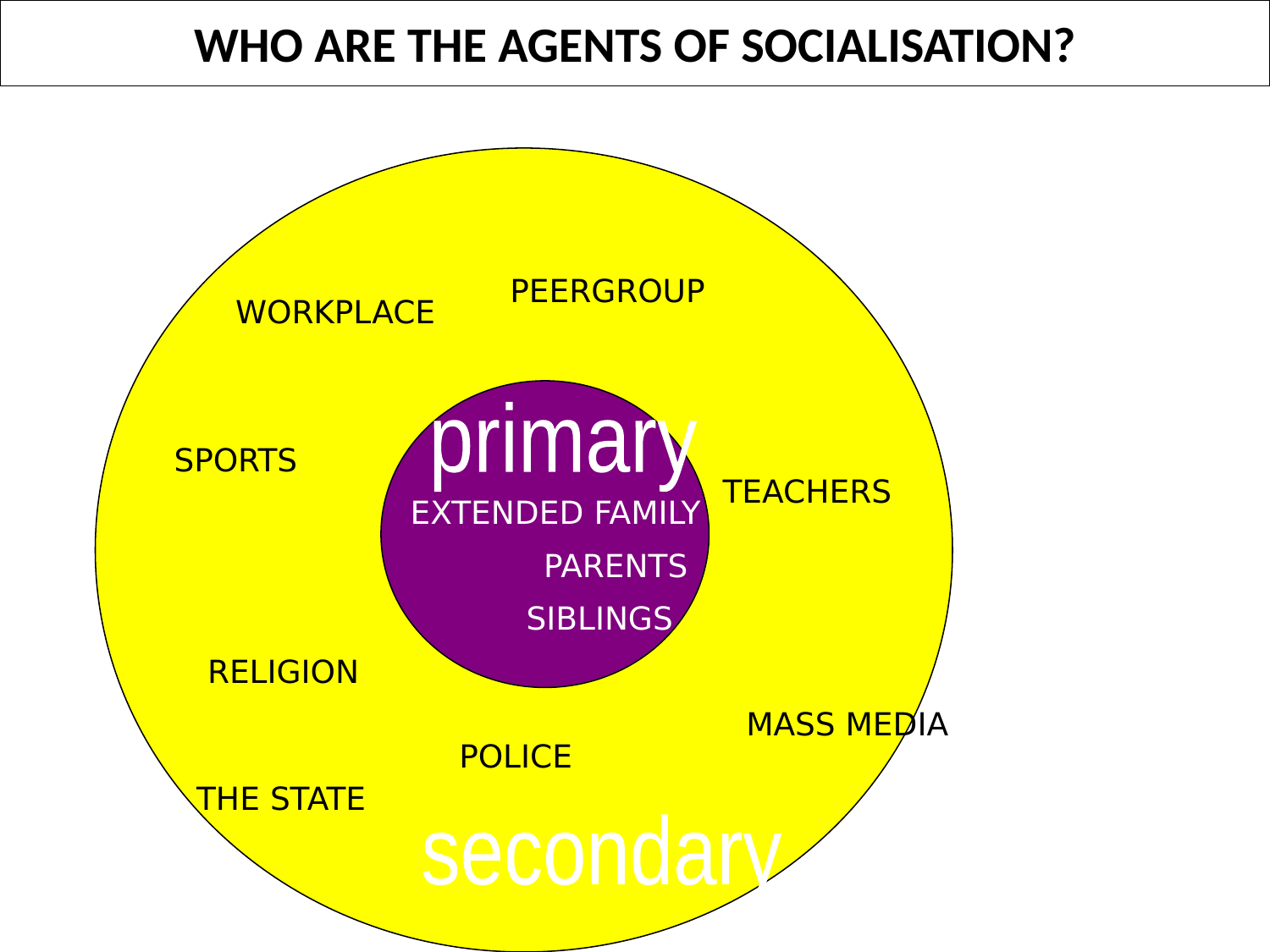

# WHO ARE THE AGENTS OF SOCIALISATION?

PEERGROUP
WORKPLACE

primary
SPORTS
TEACHERS
EXTENDED FAMILY
PARENTS
SIBLINGS
RELIGION
MASS MEDIA
POLICE
THE STATE
secondary